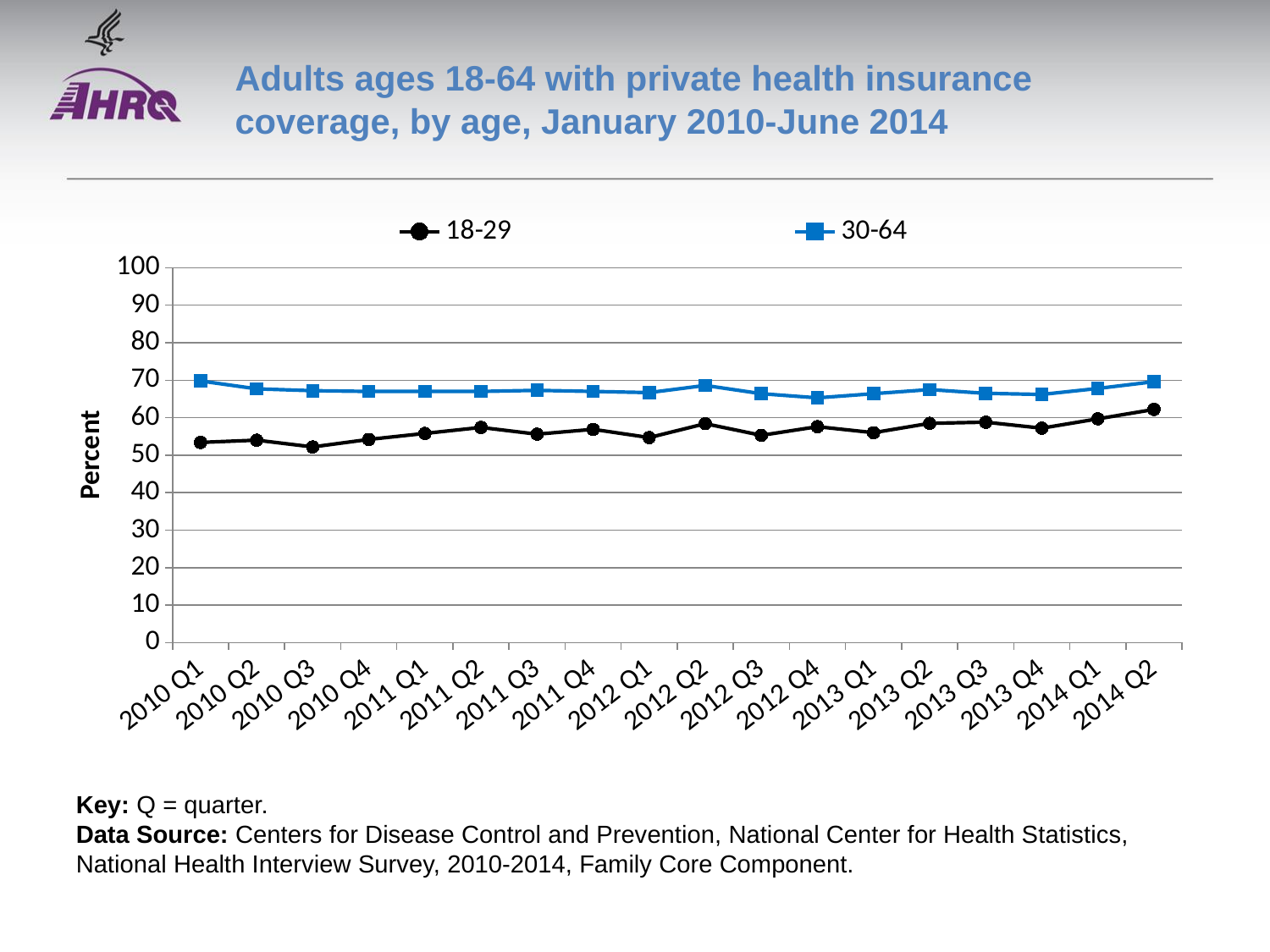

# Adults ages 18-64 with private health insurance coverage, by age, January 2010-June 2014

### Chart

| Category | 18-29 | 30-64 |
|---|---|---|
| 2010 Q1 | 53.4 | 69.8 |
| 2010 Q2 | 54.0 | 67.7 |
| 2010 Q3 | 52.2 | 67.2 |
| 2010 Q4 | 54.2 | 67.0 |
| 2011 Q1 | 55.8 | 67.0 |
| 2011 Q2 | 57.4 | 67.0 |
| 2011 Q3 | 55.6 | 67.3 |
| 2011 Q4 | 56.9 | 67.0 |
| 2012 Q1 | 54.7 | 66.7 |
| 2012 Q2 | 58.4 | 68.6 |
| 2012 Q3 | 55.3 | 66.4 |
| 2012 Q4 | 57.6 | 65.3 |
| 2013 Q1 | 56.0 | 66.4 |
| 2013 Q2 | 58.5 | 67.5 |
| 2013 Q3 | 58.8 | 66.5 |
| 2013 Q4 | 57.2 | 66.2 |
| 2014 Q1 | 59.7 | 67.8 |
| 2014 Q2 | 62.2 | 69.6 |
Key: Q = quarter.
Data Source: Centers for Disease Control and Prevention, National Center for Health Statistics, National Health Interview Survey, 2010-2014, Family Core Component.